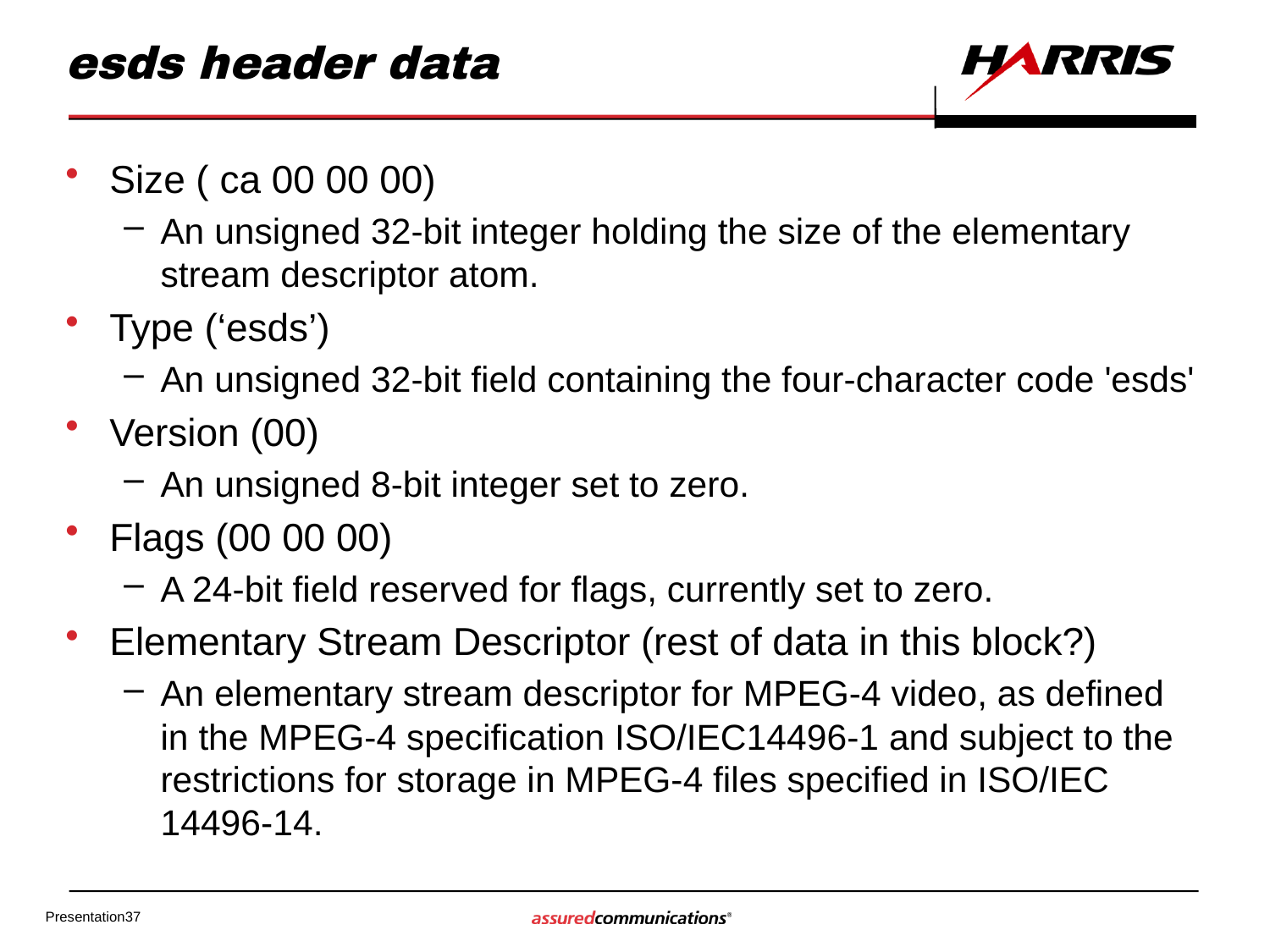

# esds header data
Size ( ca 00 00 00)
An unsigned 32-bit integer holding the size of the elementary stream descriptor atom.
Type (‘esds’)
An unsigned 32-bit field containing the four-character code 'esds'
Version (00)
An unsigned 8-bit integer set to zero.
Flags (00 00 00)
A 24-bit field reserved for flags, currently set to zero.
Elementary Stream Descriptor (rest of data in this block?)
An elementary stream descriptor for MPEG-4 video, as defined in the MPEG-4 specification ISO/IEC14496-1 and subject to the restrictions for storage in MPEG-4 files specified in ISO/IEC 14496-14.